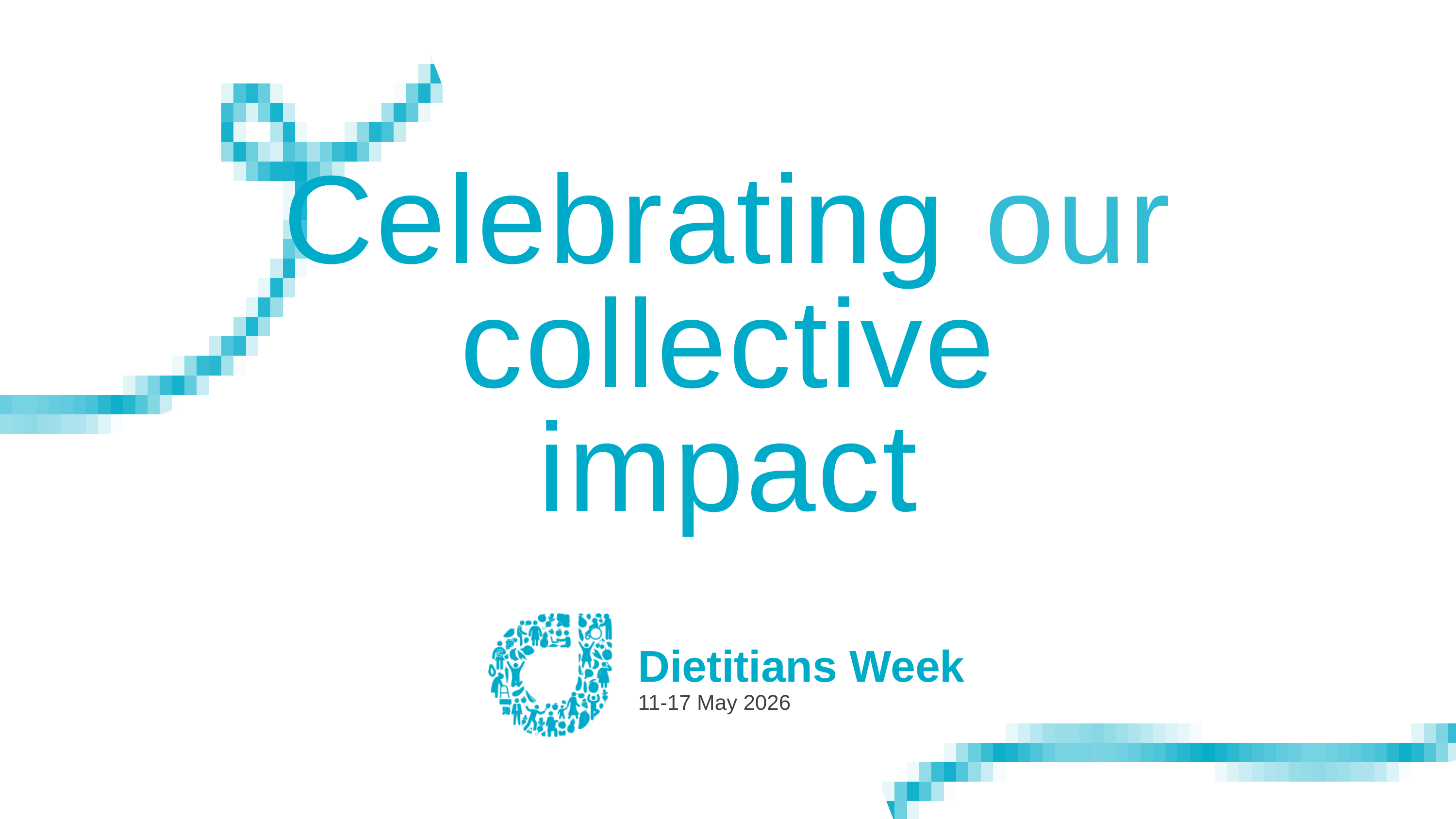

Celebrating our collective
impact

Dietitians Week
11-17 May 2026